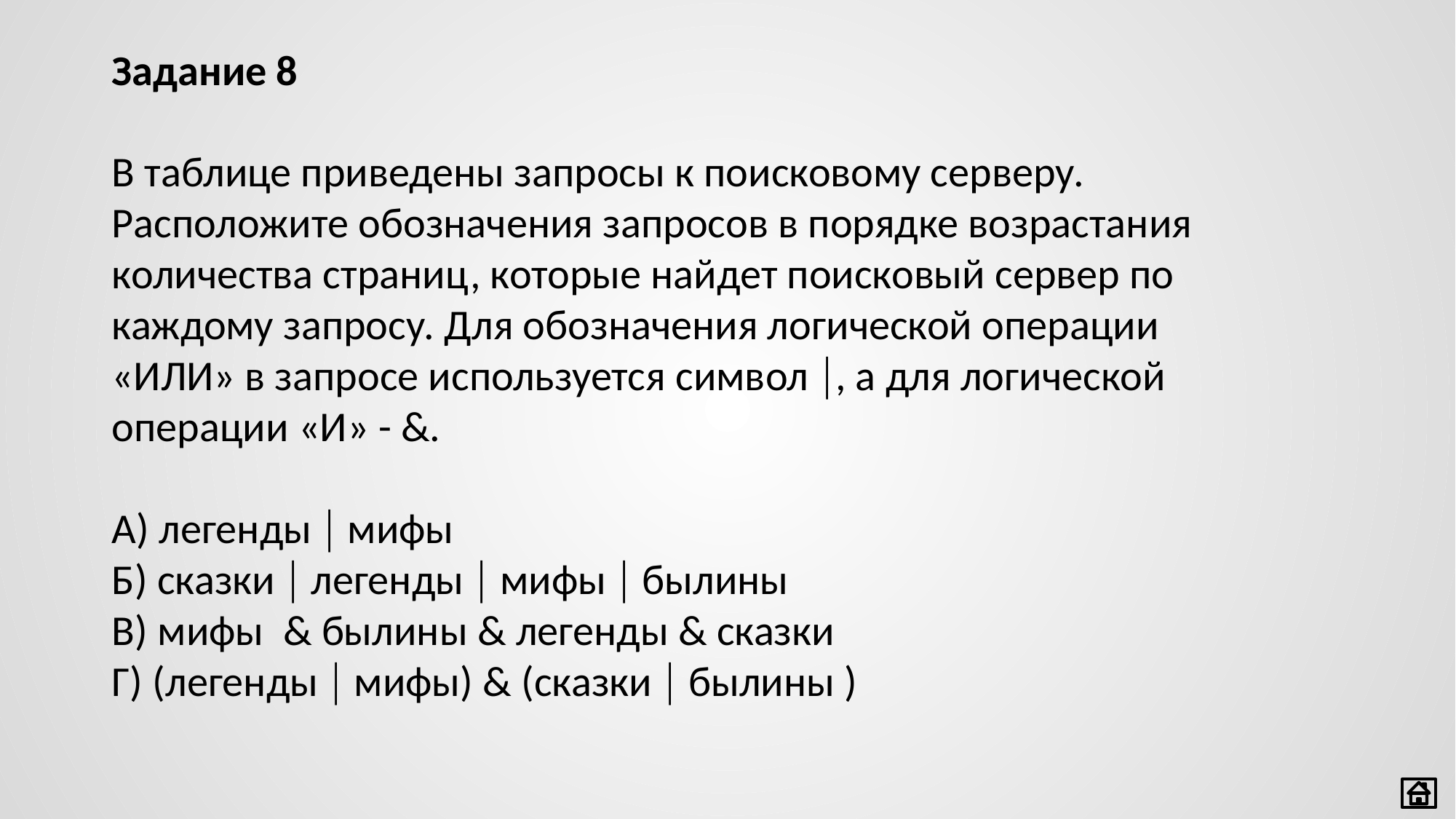

Задание 8
В таблице приведены запросы к поисковому серверу. Расположите обозначения запросов в порядке возрастания количества страниц, которые найдет поисковый сервер по каждому запросу. Для обозначения логической операции «ИЛИ» в запросе используется символ |, а для логической операции «И» - &.

А) легенды | мифы
Б) сказки | легенды | мифы | былины
В) мифы  & былины & легенды & сказки
Г) (легенды | мифы) & (сказки | былины )